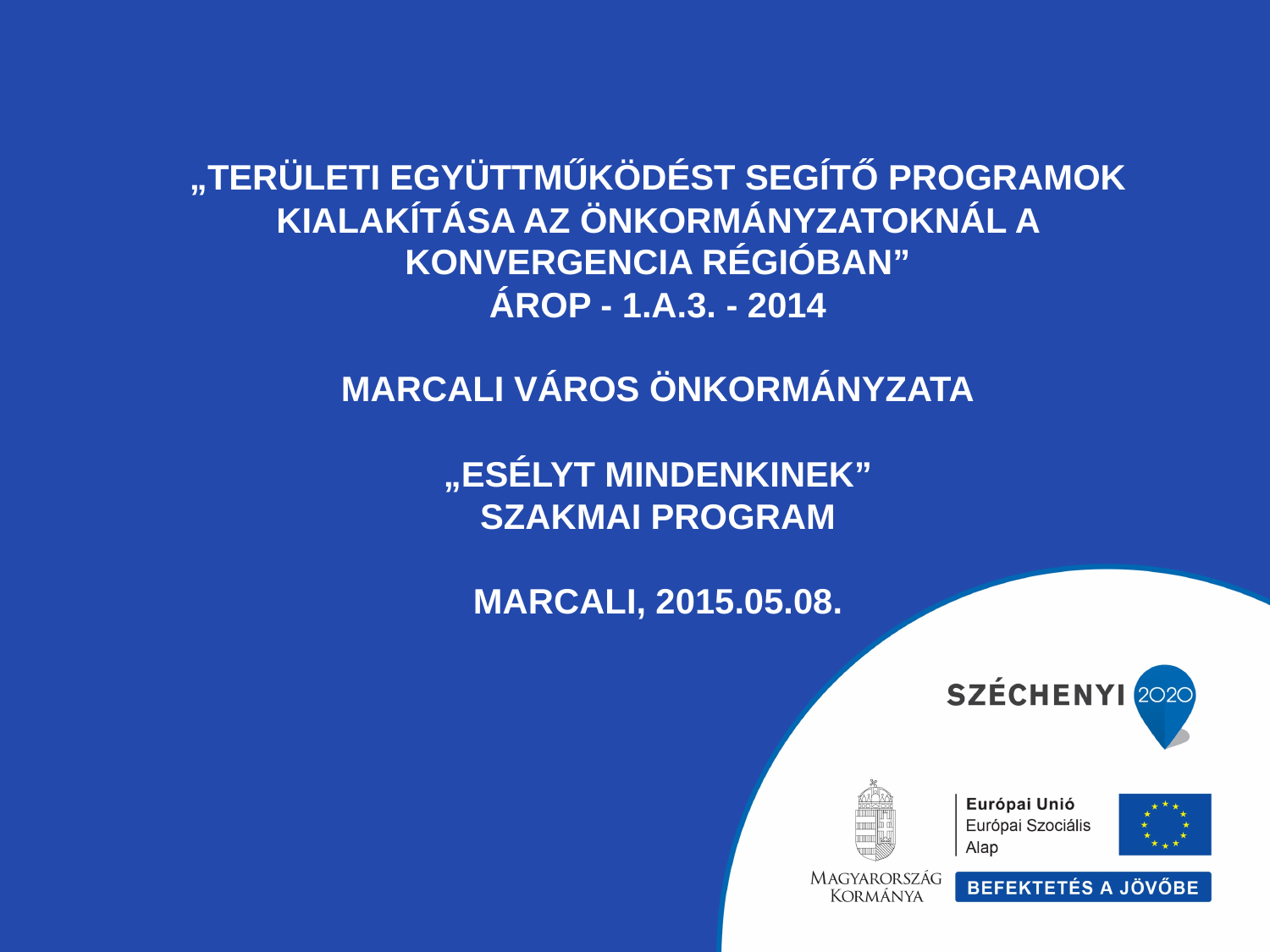

# „Területi együttműködést segítő programok kialakítása az önkormányzatoknál a konvergencia régióban” ÁROP - 1.A.3. - 2014 Marcali város önkormányzata „esélyt mindenkinek” szakmai program Marcali, 2015.05.08.